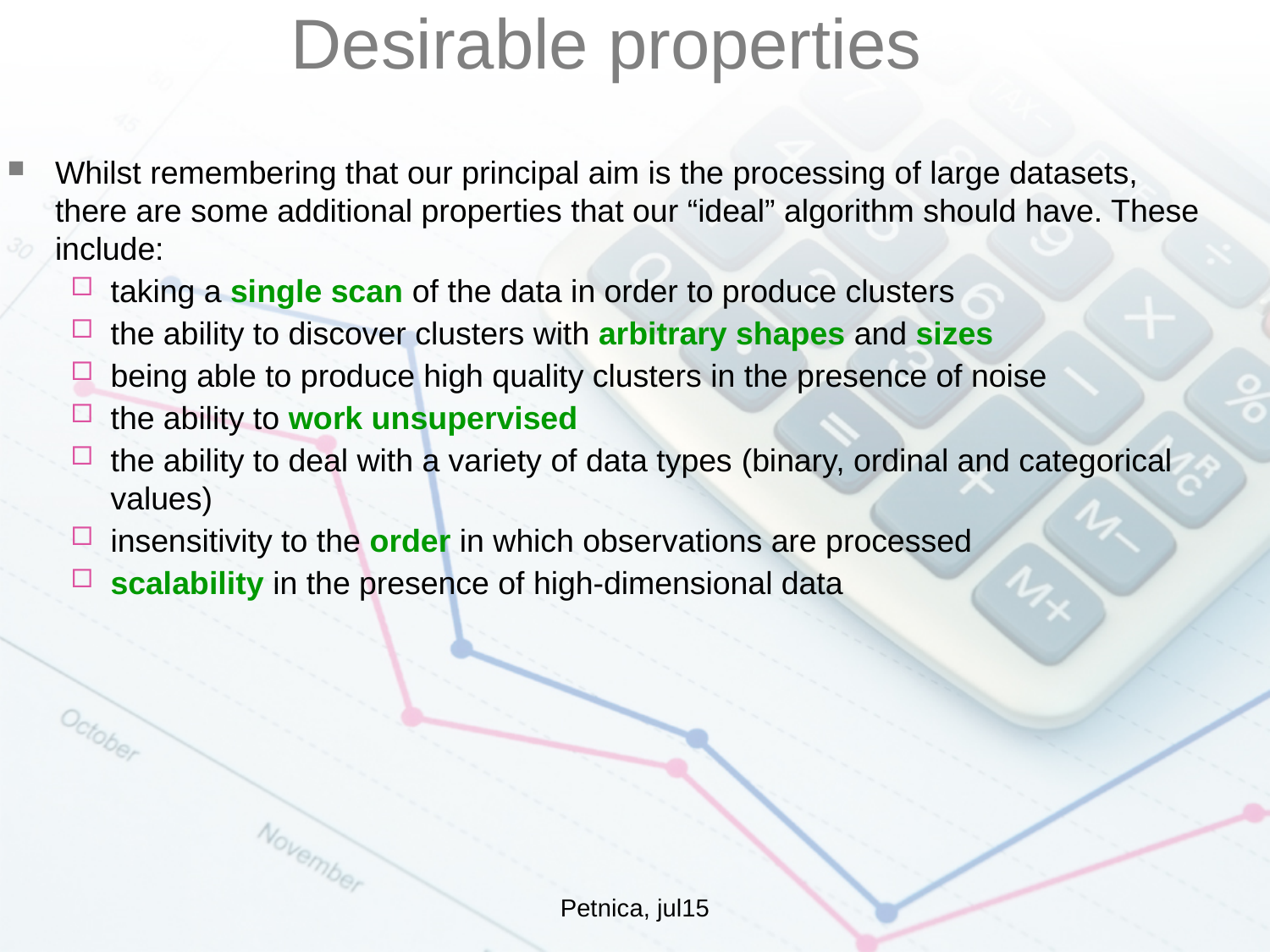

Desirable properties
Whilst remembering that our principal aim is the processing of large datasets, there are some additional properties that our “ideal” algorithm should have. These include:
taking a single scan of the data in order to produce clusters
the ability to discover clusters with arbitrary shapes and sizes
being able to produce high quality clusters in the presence of noise
the ability to work unsupervised
the ability to deal with a variety of data types (binary, ordinal and categorical values)
insensitivity to the order in which observations are processed
scalability in the presence of high-dimensional data

Petnica, jul15